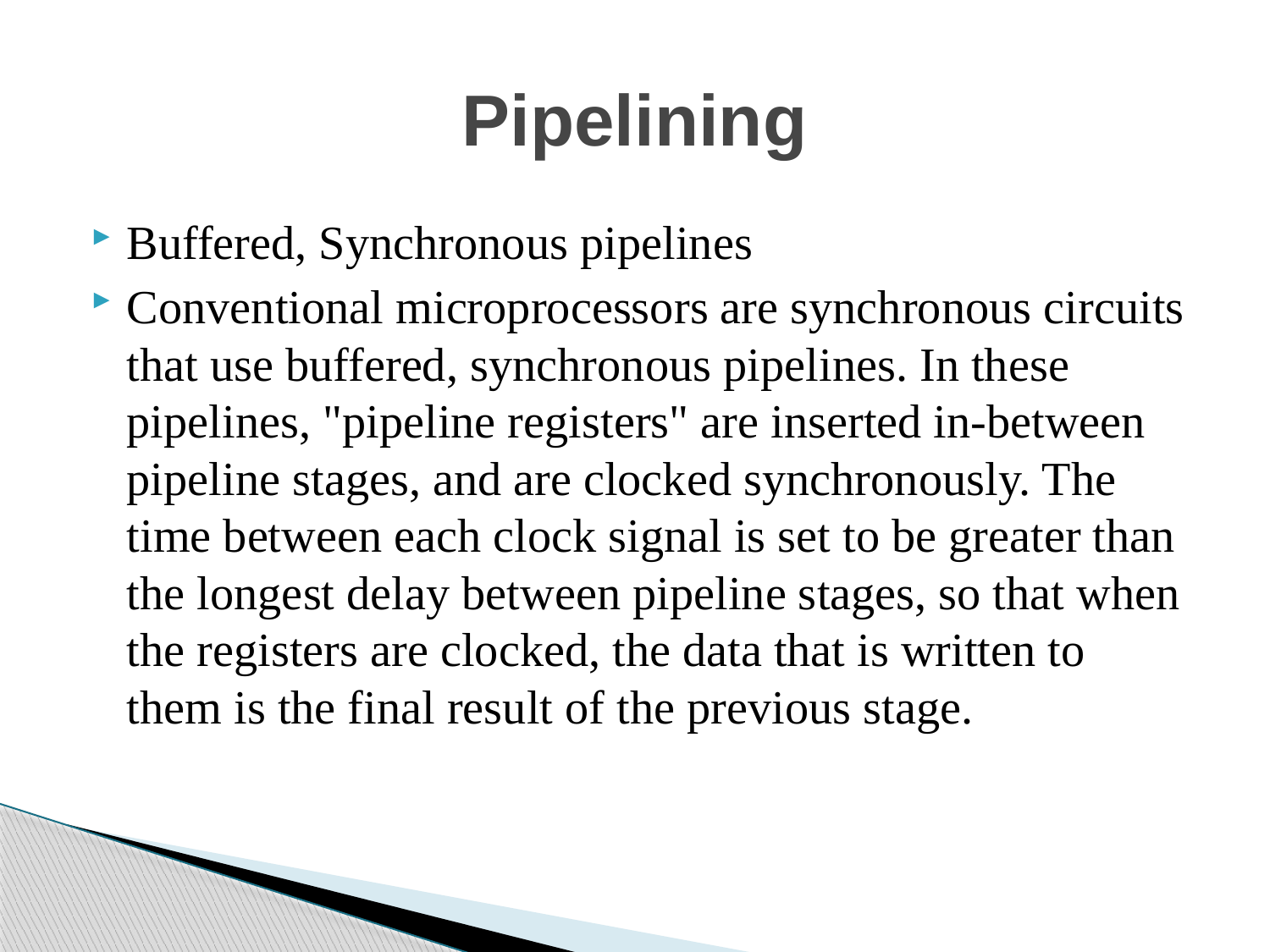

# Pipelining
Buffered, Synchronous pipelines
Conventional microprocessors are synchronous circuits that use buffered, synchronous pipelines. In these pipelines, "pipeline registers" are inserted in-between pipeline stages, and are clocked synchronously. The time between each clock signal is set to be greater than the longest delay between pipeline stages, so that when the registers are clocked, the data that is written to them is the final result of the previous stage.